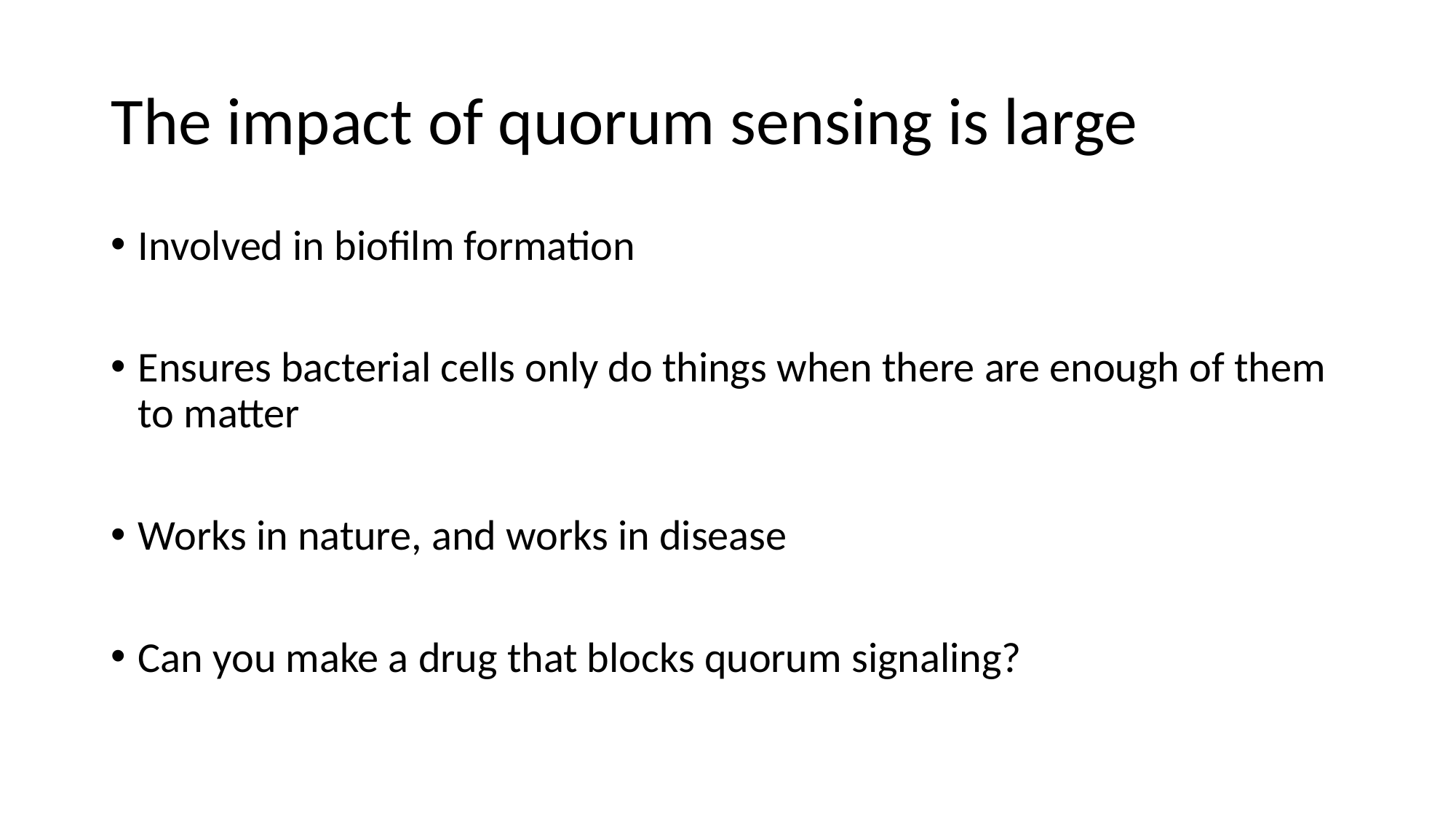

# The impact of quorum sensing is large
Involved in biofilm formation

Ensures bacterial cells only do things when there are enough of them to matter

Works in nature, and works in disease

Can you make a drug that blocks quorum signaling?